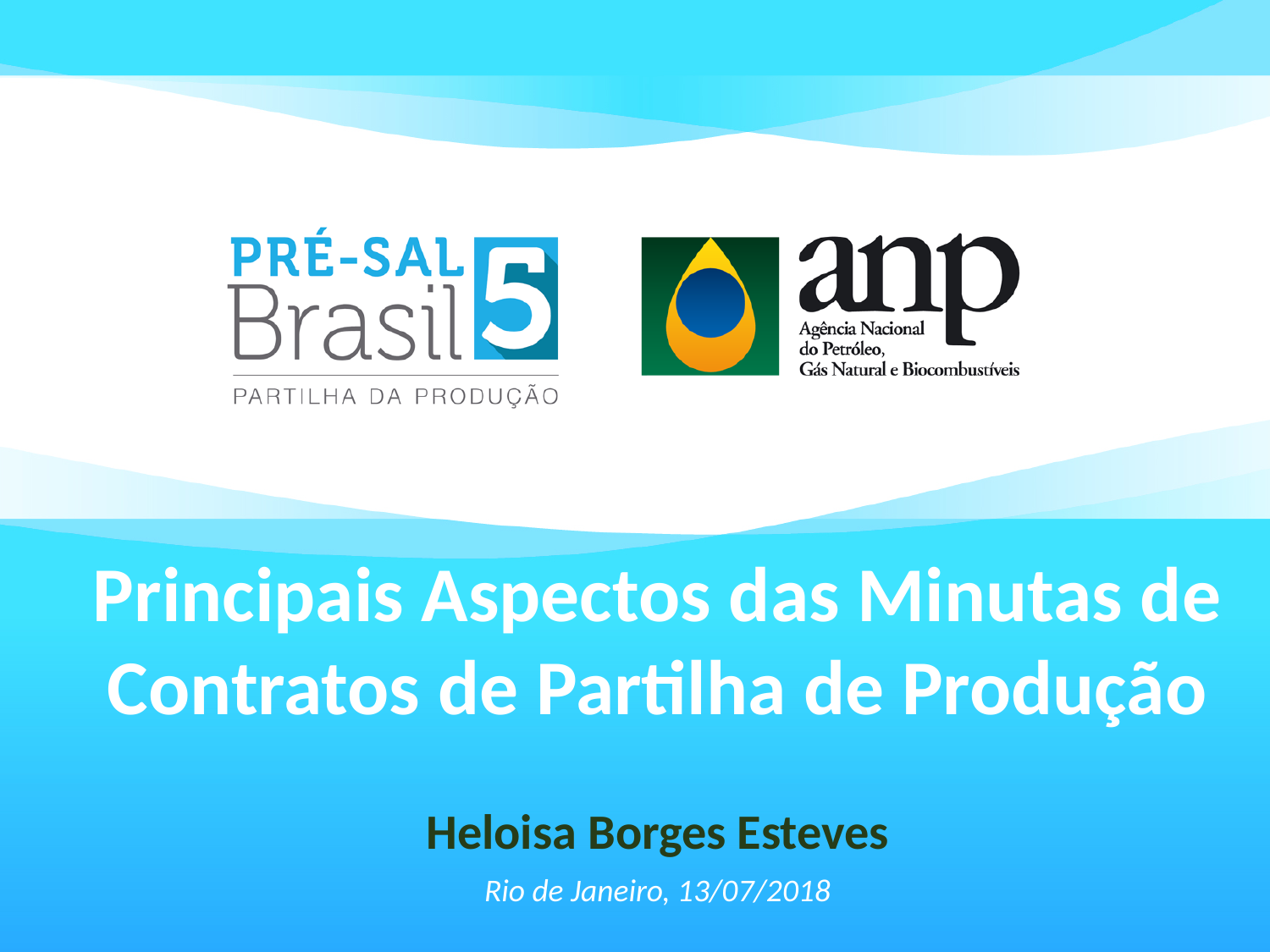

Principais Aspectos das Minutas de Contratos de Partilha de Produção

Heloisa Borges Esteves
Rio de Janeiro, 13/07/2018